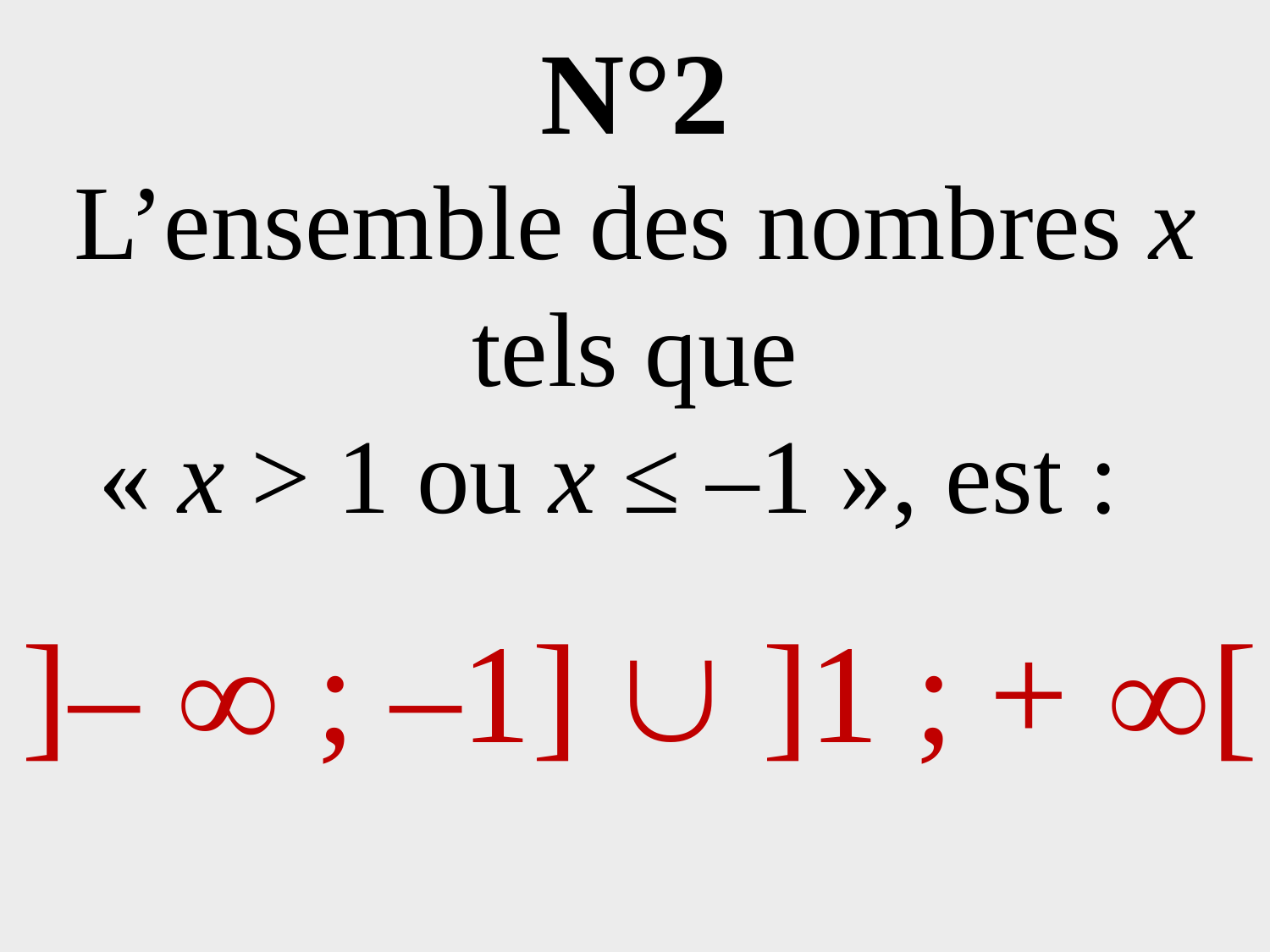

# N°2

L’ensemble des nombres x tels que
« x > 1 ou x ≤ –1 », est :

]– ∞ ; –1] ∪ ]1 ; + ∞[